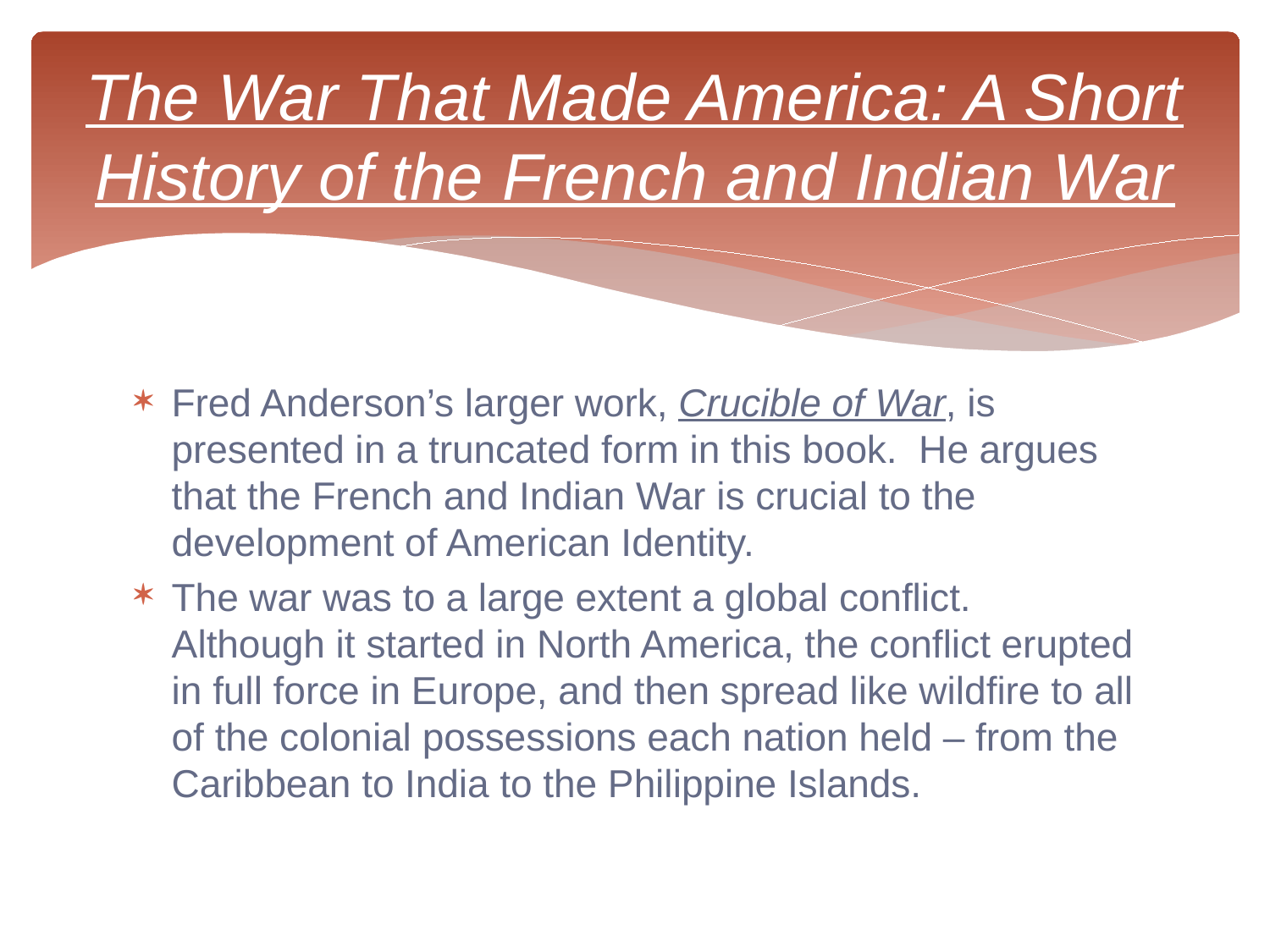

# The War That Made America: A Short History of the French and Indian War
Fred Anderson’s larger work, Crucible of War, is presented in a truncated form in this book.  He argues that the French and Indian War is crucial to the development of American Identity.
The war was to a large extent a global conflict.  Although it started in North America, the conflict erupted in full force in Europe, and then spread like wildfire to all of the colonial possessions each nation held – from the Caribbean to India to the Philippine Islands.